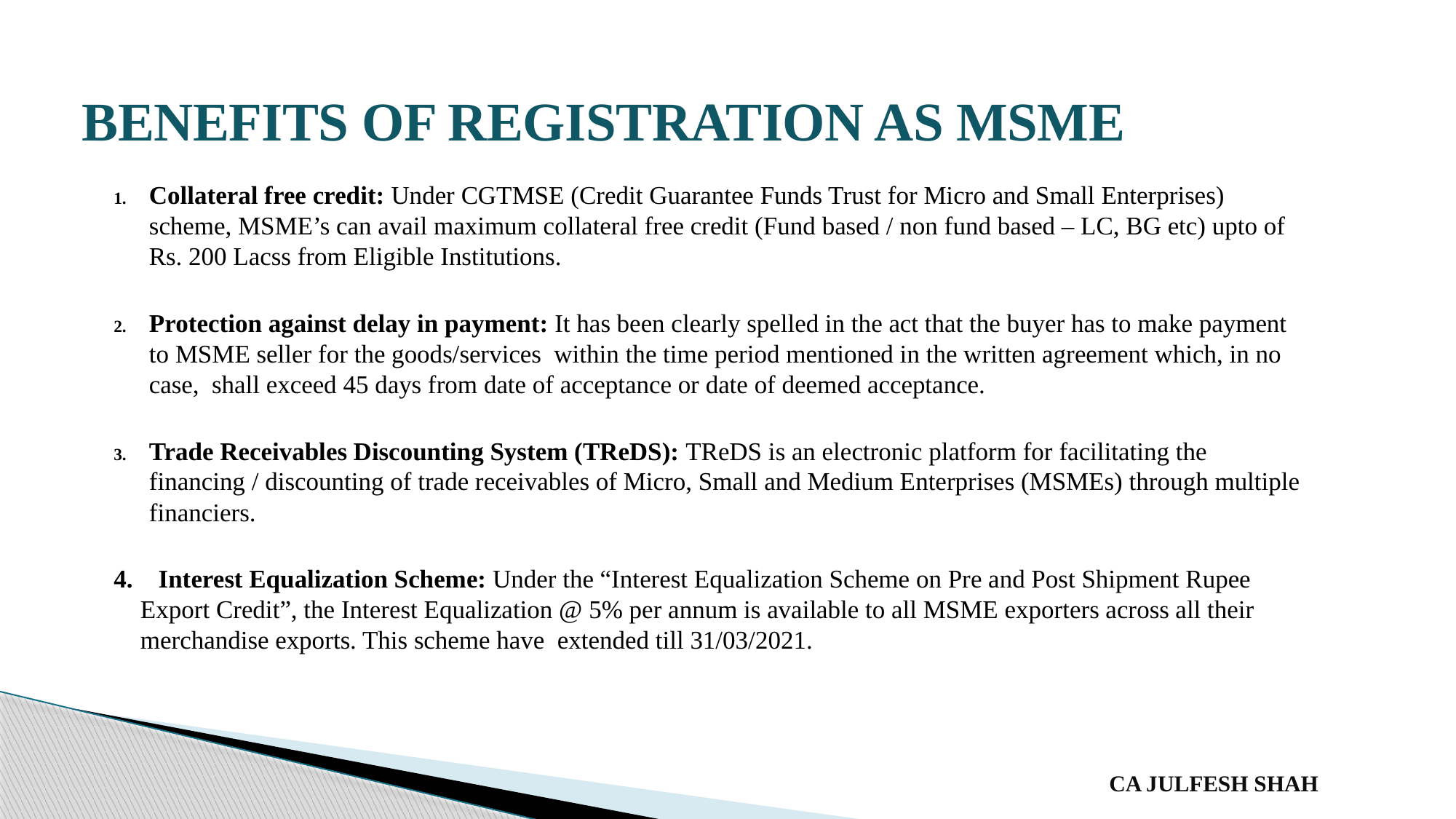

# BENEFITS OF REGISTRATION AS MSME

Collateral free credit: Under CGTMSE (Credit Guarantee Funds Trust for Micro and Small Enterprises) scheme, MSME’s can avail maximum collateral free credit (Fund based / non fund based – LC, BG etc) upto of Rs. 200 Lacss from Eligible Institutions.

Protection against delay in payment: It has been clearly spelled in the act that the buyer has to make payment to MSME seller for the goods/services  within the time period mentioned in the written agreement which, in no case,  shall exceed 45 days from date of acceptance or date of deemed acceptance.

Trade Receivables Discounting System (TReDS): TReDS is an electronic platform for facilitating the financing / discounting of trade receivables of Micro, Small and Medium Enterprises (MSMEs) through multiple financiers.

4.    Interest Equalization Scheme: Under the “Interest Equalization Scheme on Pre and Post Shipment Rupee Export Credit”, the Interest Equalization @ 5% per annum is available to all MSME exporters across all their merchandise exports. This scheme have  extended till 31/03/2021.

CA JULFESH SHAH